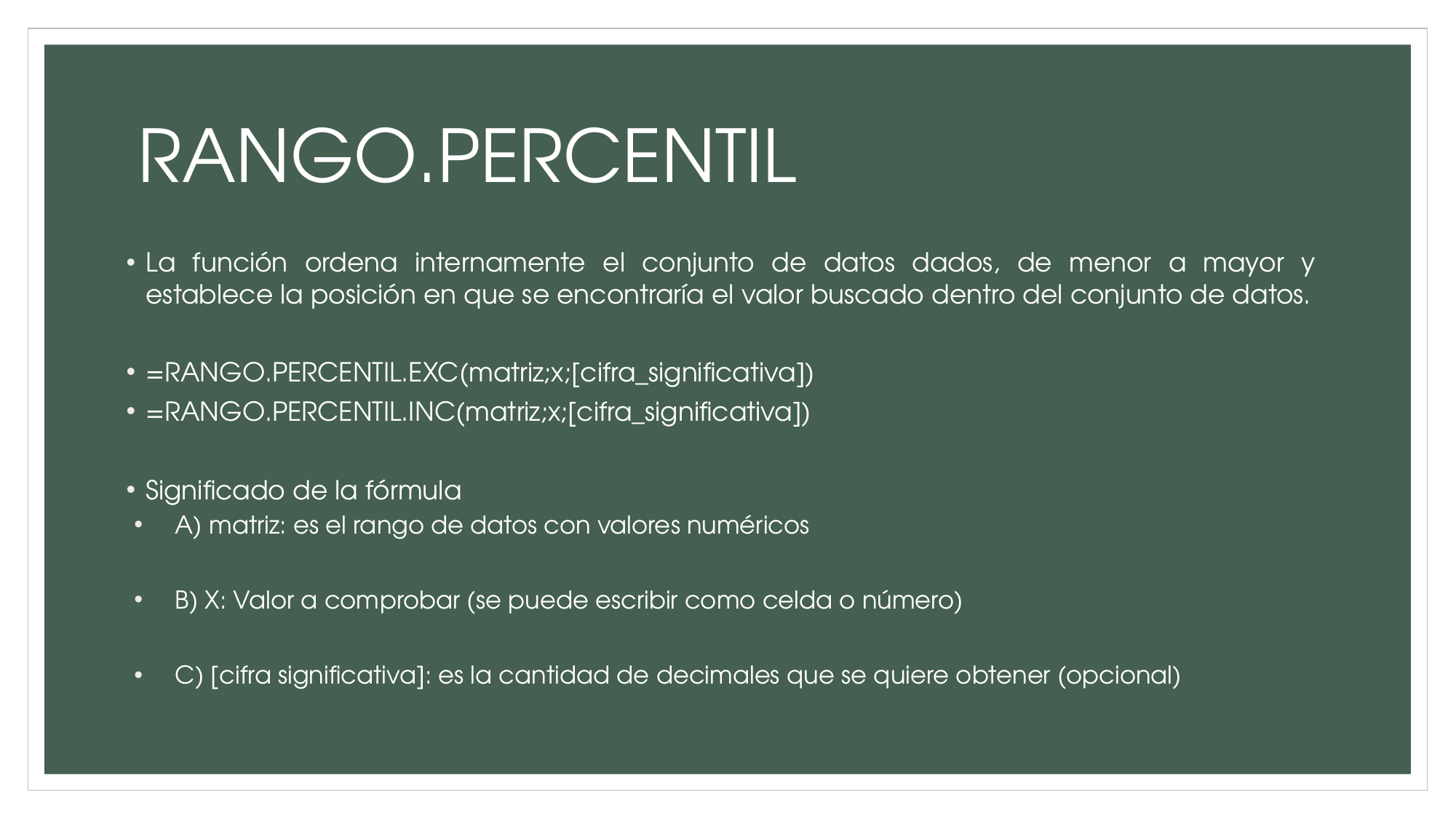

# RANGO.PERCENTIL
La función ordena internamente el conjunto de datos dados, de menor a mayor y establece la posición en que se encontraría el valor buscado dentro del conjunto de datos.

=RANGO.PERCENTIL.EXC(matriz;x;[cifra_significativa])
=RANGO.PERCENTIL.INC(matriz;x;[cifra_significativa])

Significado de la fórmula
A) matriz: es el rango de datos con valores numéricos

B) X: Valor a comprobar (se puede escribir como celda o número)

C) [cifra significativa]: es la cantidad de decimales que se quiere obtener (opcional)